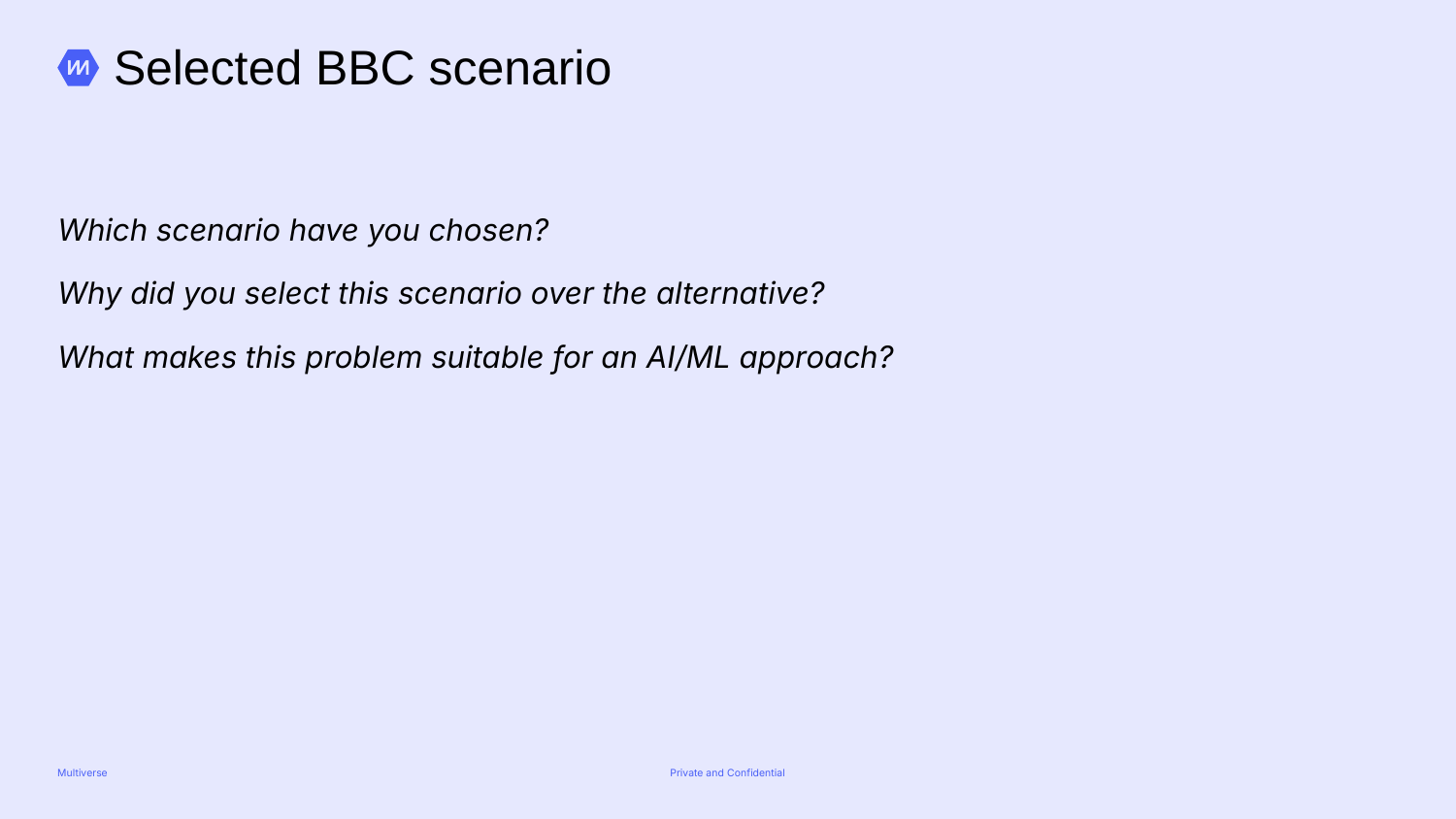

Selected BBC scenario
Which scenario have you chosen?
Why did you select this scenario over the alternative?
What makes this problem suitable for an AI/ML approach?